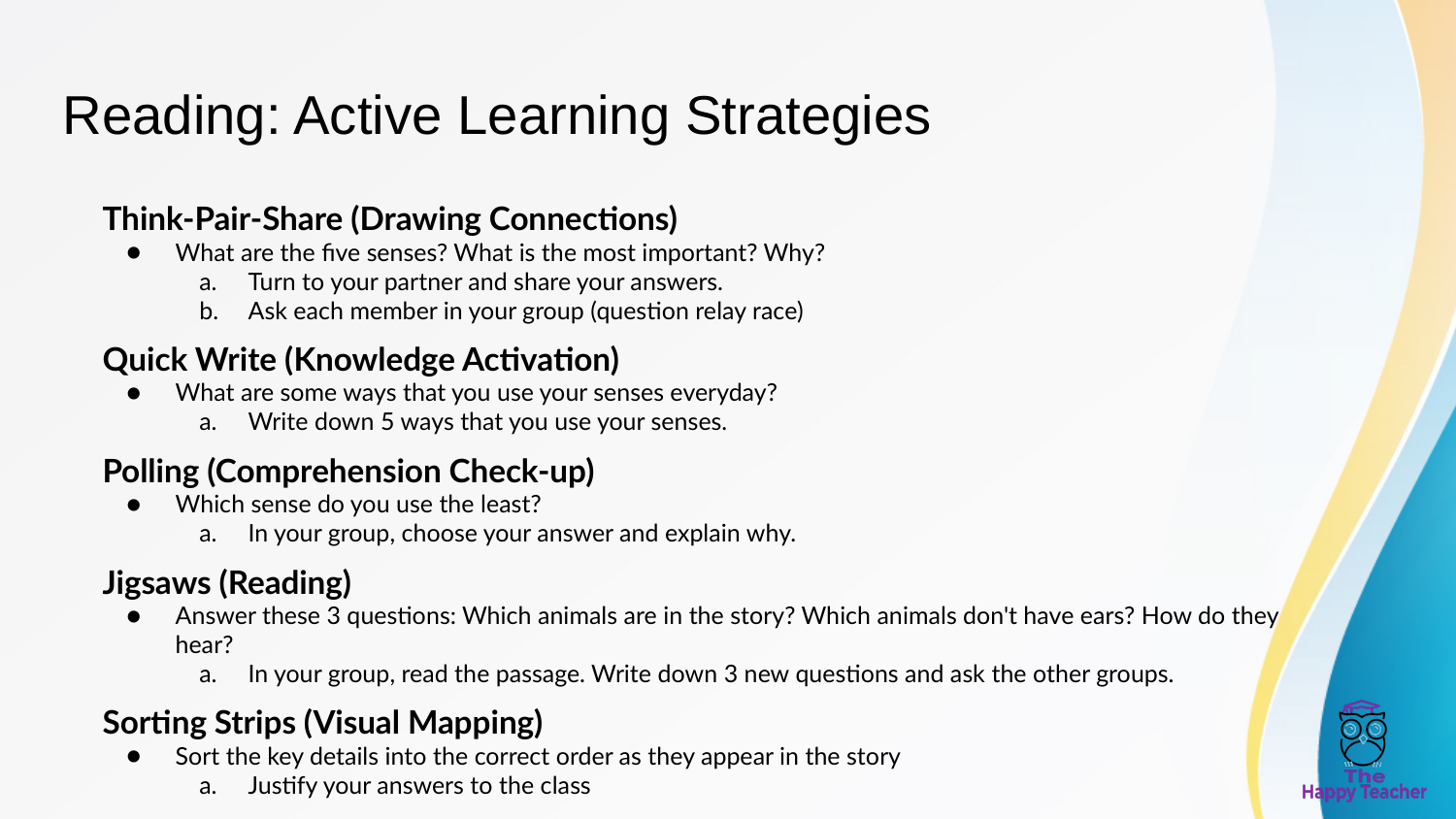

# Reading: Active Learning Strategies
Think-Pair-Share (Drawing Connections)
What are the five senses? What is the most important? Why?
Turn to your partner and share your answers.
Ask each member in your group (question relay race)

Quick Write (Knowledge Activation)
What are some ways that you use your senses everyday?
Write down 5 ways that you use your senses.

Polling (Comprehension Check-up)
Which sense do you use the least?
In your group, choose your answer and explain why.

Jigsaws (Reading)
Answer these 3 questions: Which animals are in the story? Which animals don't have ears? How do they hear?
In your group, read the passage. Write down 3 new questions and ask the other groups.

Sorting Strips (Visual Mapping)
Sort the key details into the correct order as they appear in the story
Justify your answers to the class